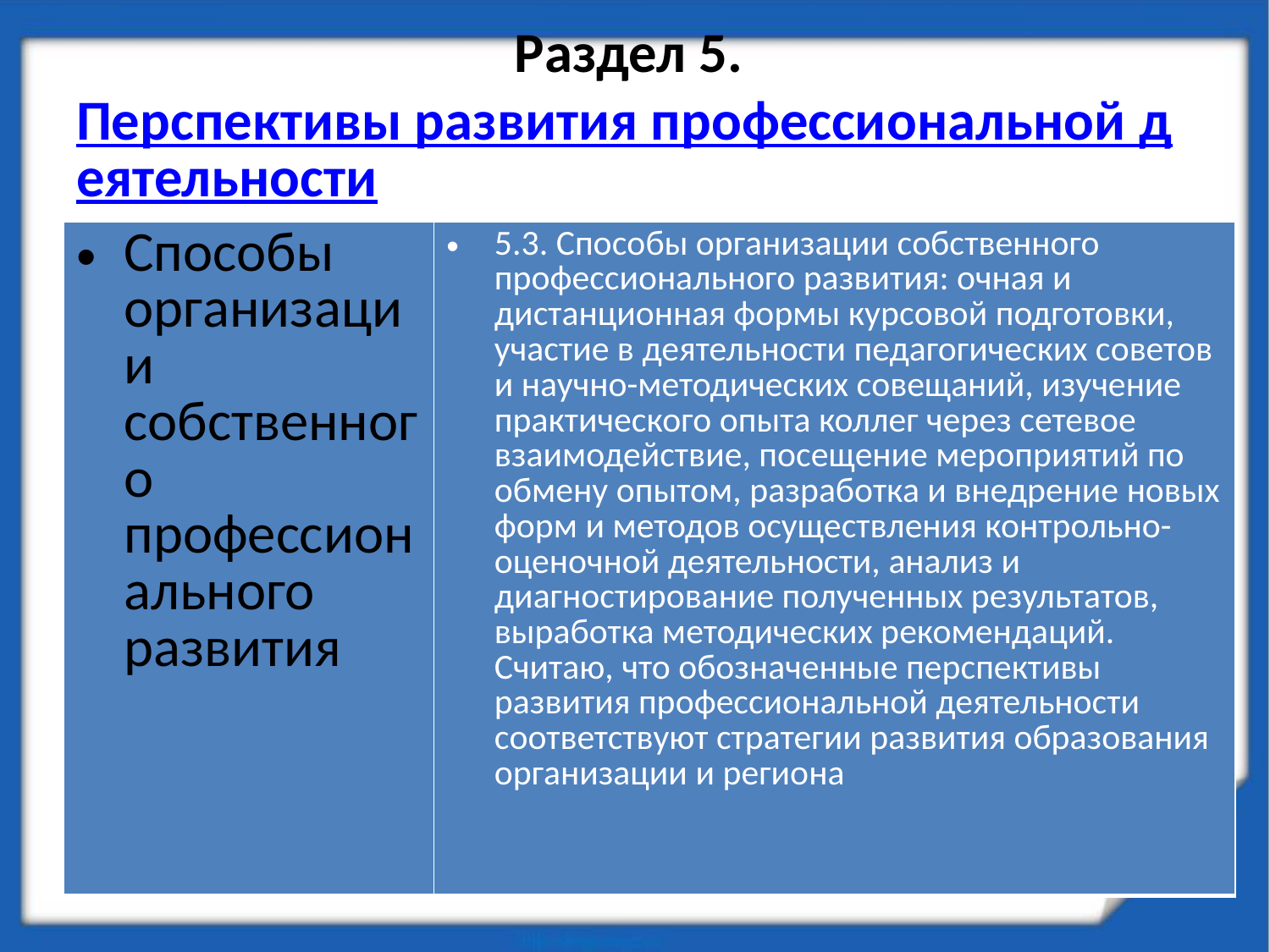

# Раздел 5. Перспективы развития профессиональной деятельности: критерии
| Способы организации собственного профессионального развития | 5.3. Способы организации собственного профессионального развития: очная и дистанционная формы курсовой подготовки, участие в деятельности педагогических советов и научно-методических совещаний, изучение практического опыта коллег через сетевое взаимодействие, посещение мероприятий по обмену опытом, разработка и внедрение новых форм и методов осуществления контрольно-оценочной деятельности, анализ и диагностирование полученных результатов, выработка методических рекомендаций. Считаю, что обозначенные перспективы развития профессиональной деятельности соответствуют стратегии развития образования организации и региона |
| --- | --- |